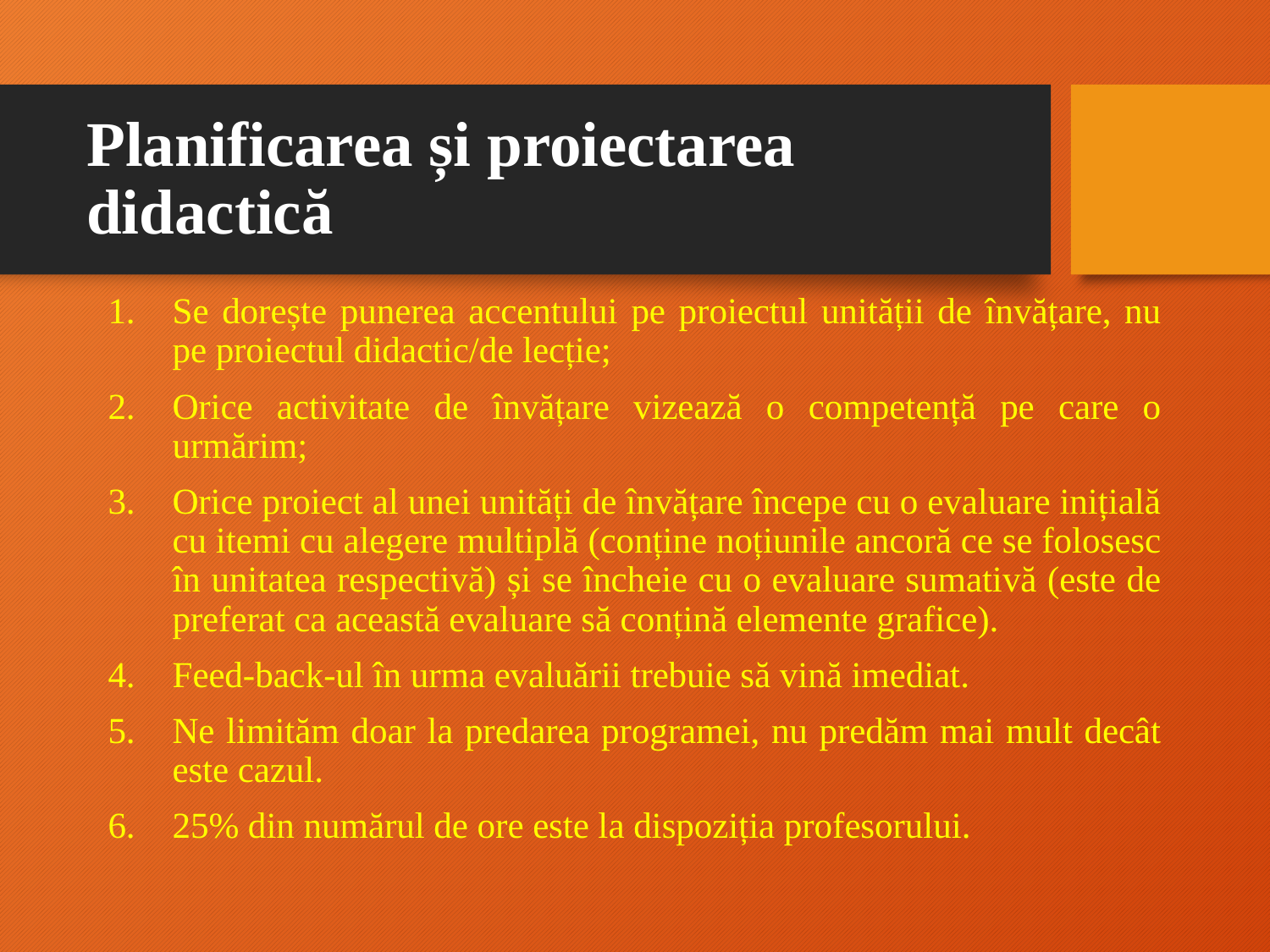

# Planificarea și proiectarea didactică
Se dorește punerea accentului pe proiectul unității de învățare, nu pe proiectul didactic/de lecție;
Orice activitate de învățare vizează o competență pe care o urmărim;
Orice proiect al unei unități de învățare începe cu o evaluare inițială cu itemi cu alegere multiplă (conține noțiunile ancoră ce se folosesc în unitatea respectivă) și se încheie cu o evaluare sumativă (este de preferat ca această evaluare să conțină elemente grafice).
Feed-back-ul în urma evaluării trebuie să vină imediat.
Ne limităm doar la predarea programei, nu predăm mai mult decât este cazul.
25% din numărul de ore este la dispoziția profesorului.